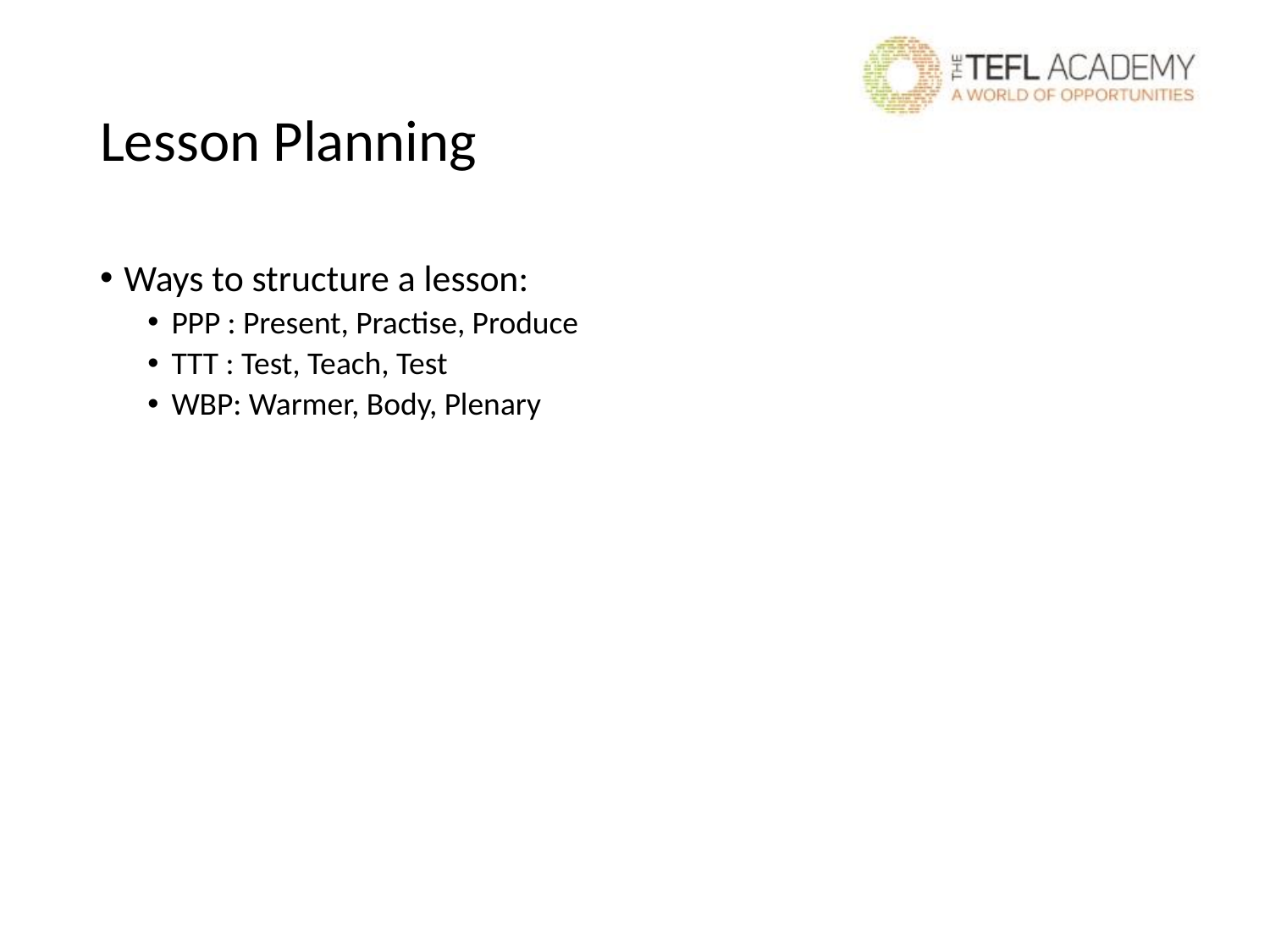

# Lesson Planning
Ways to structure a lesson:
PPP : Present, Practise, Produce
TTT : Test, Teach, Test
WBP: Warmer, Body, Plenary